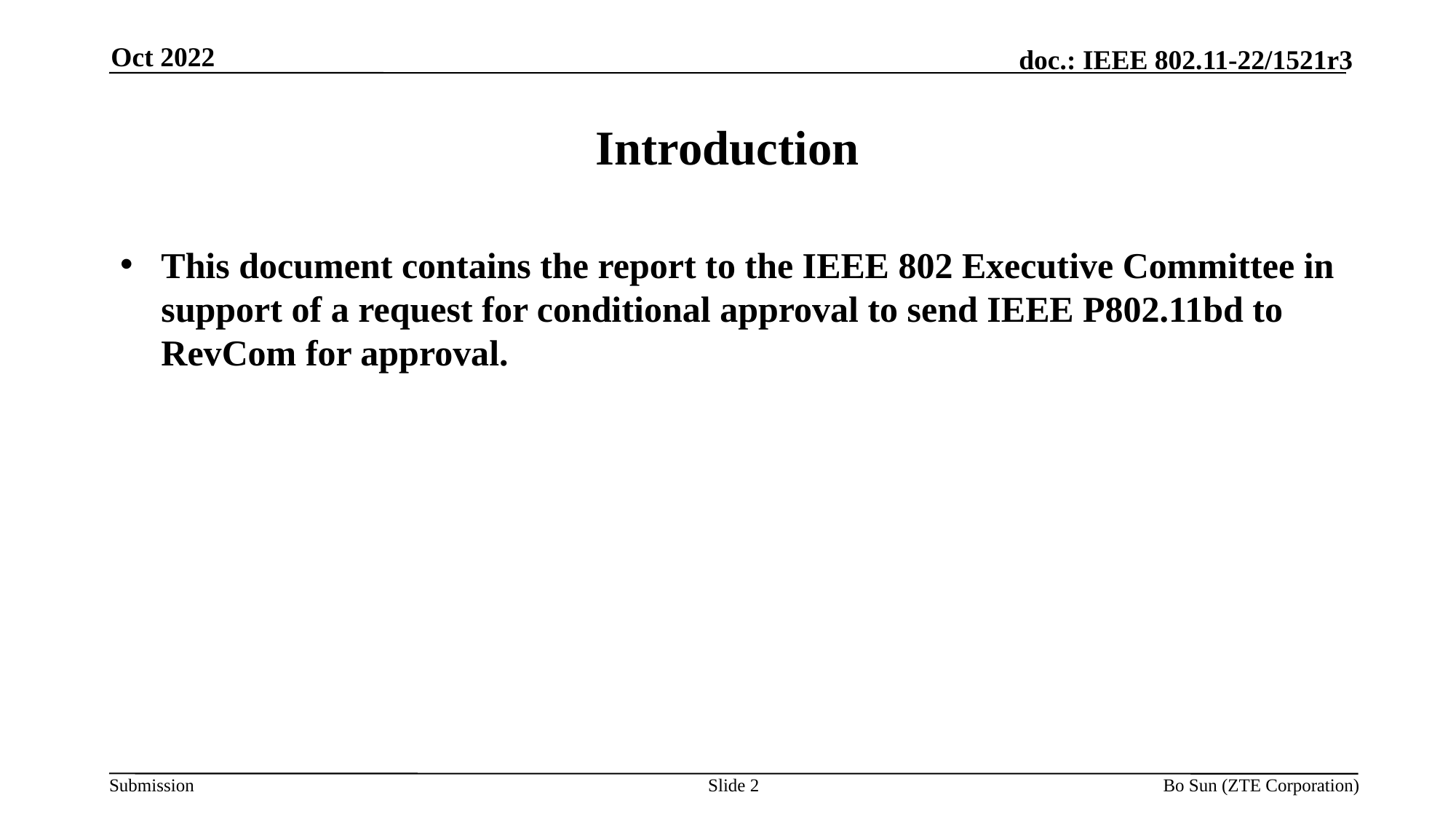

Oct 2022
# Introduction
This document contains the report to the IEEE 802 Executive Committee in support of a request for conditional approval to send IEEE P802.11bd to RevCom for approval.
Slide 2
Bo Sun (ZTE Corporation)